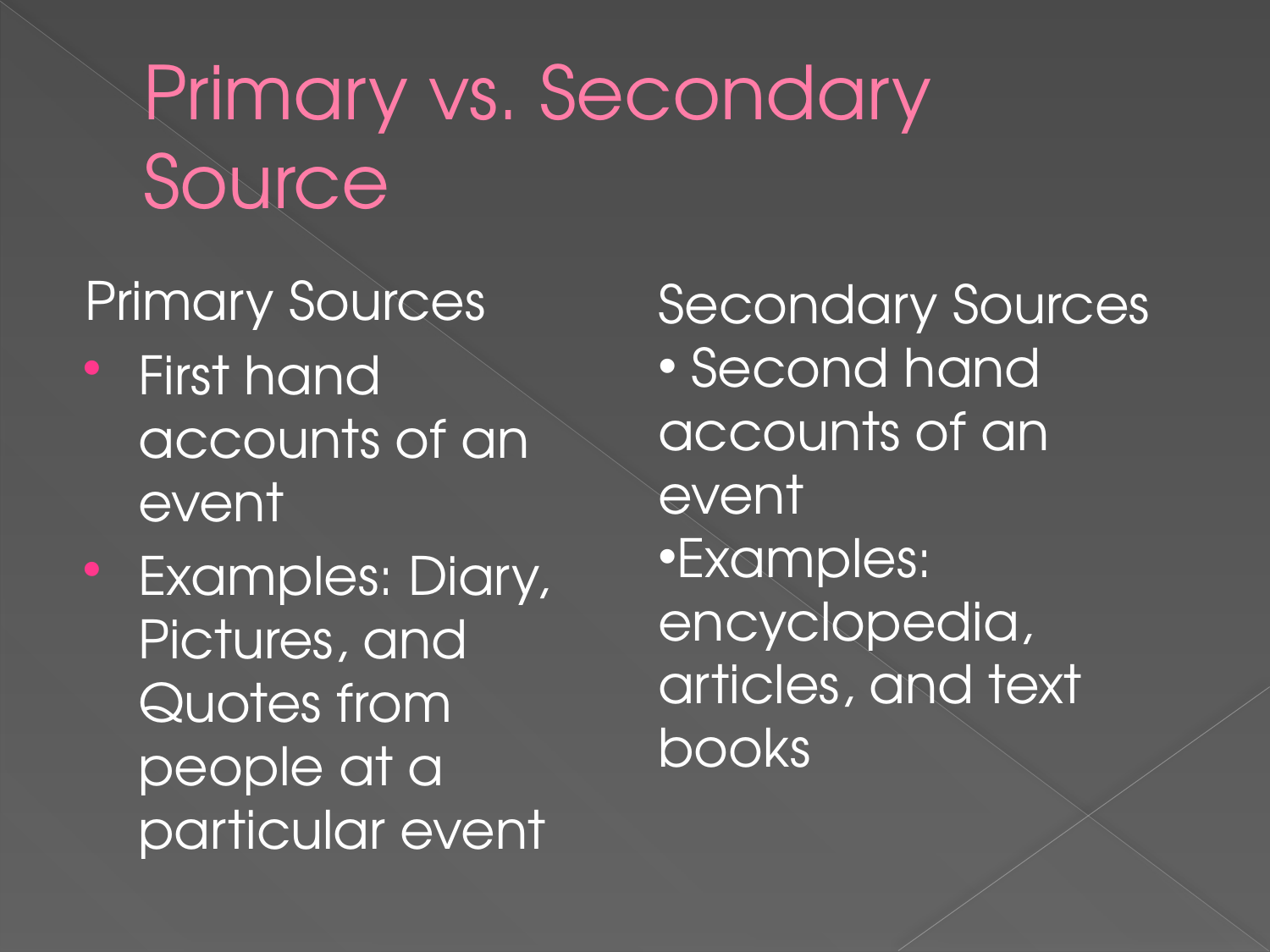

# Primary vs. Secondary Source
Primary Sources
First hand accounts of an event
Examples: Diary, Pictures, and Quotes from people at a particular event
Secondary Sources
 Second hand accounts of an event
Examples: encyclopedia, articles, and text books